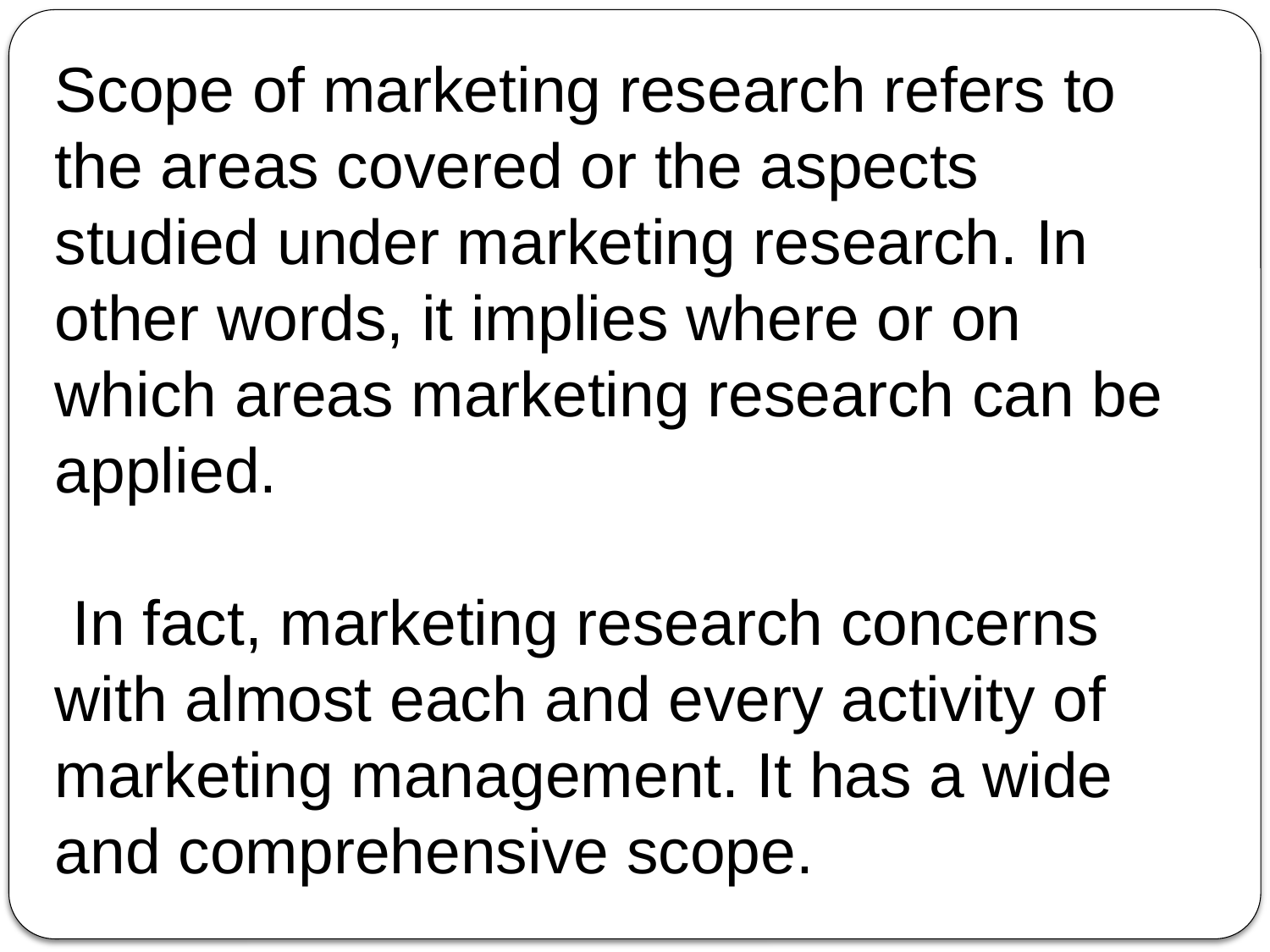

Scope of marketing research refers to the areas covered or the aspects studied under marketing research. In other words, it implies where or on which areas marketing research can be applied.

 In fact, marketing research concerns with almost each and every activity of marketing management. It has a wide and comprehensive scope.